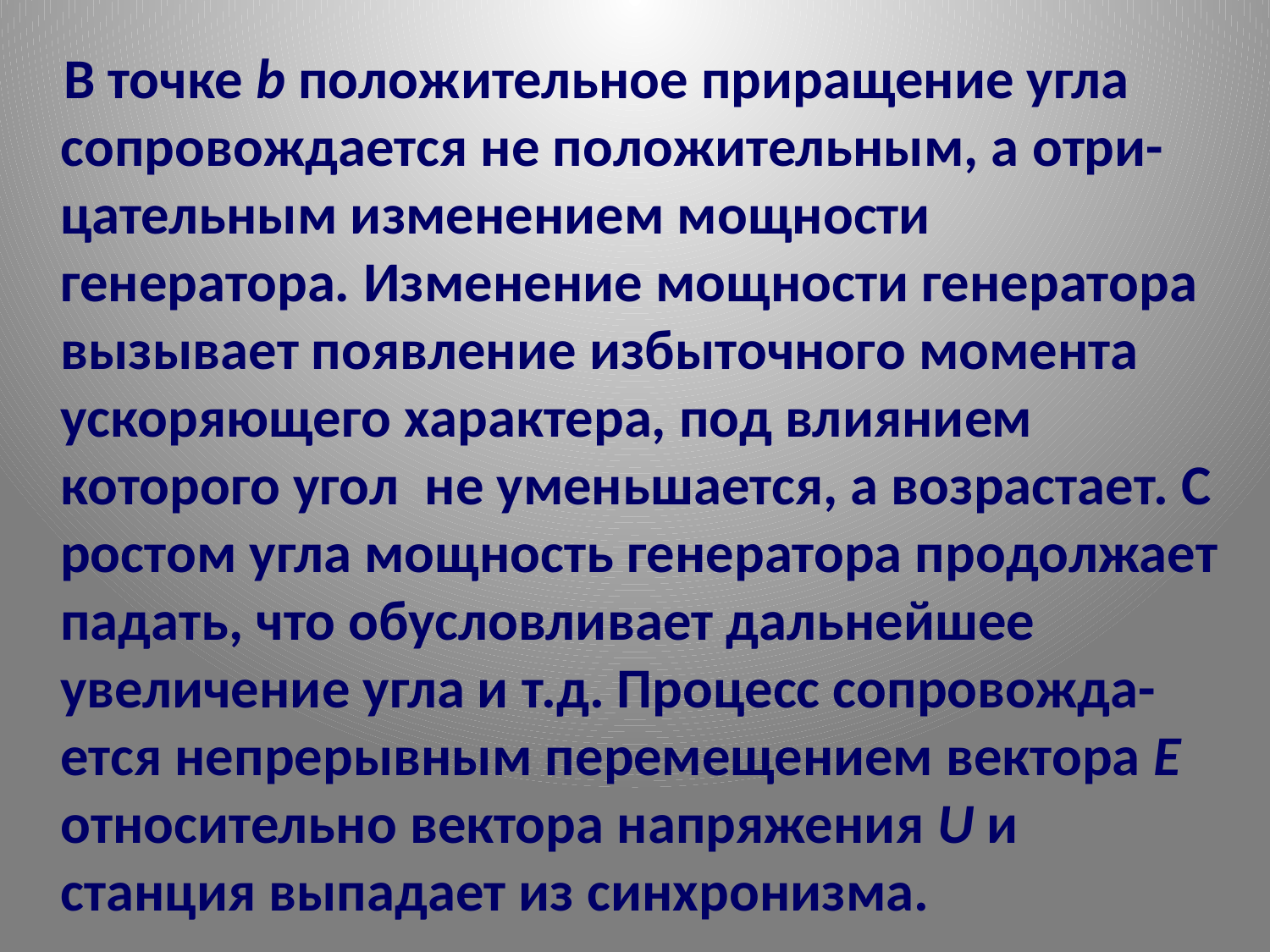

В точке b положительное приращение угла  сопровождается не положительным, а отри-цательным изменением мощности генератора. Изменение мощности генератора вызывает появление избыточного момента ускоряющего характера, под влиянием которого угол  не уменьшается, а возрастает. С ростом угла мощность генератора продолжает падать, что обусловливает дальнейшее увеличение угла и т.д. Процесс сопровожда-ется непрерывным перемещением вектора E относительно вектора напряжения U и станция выпадает из синхронизма.